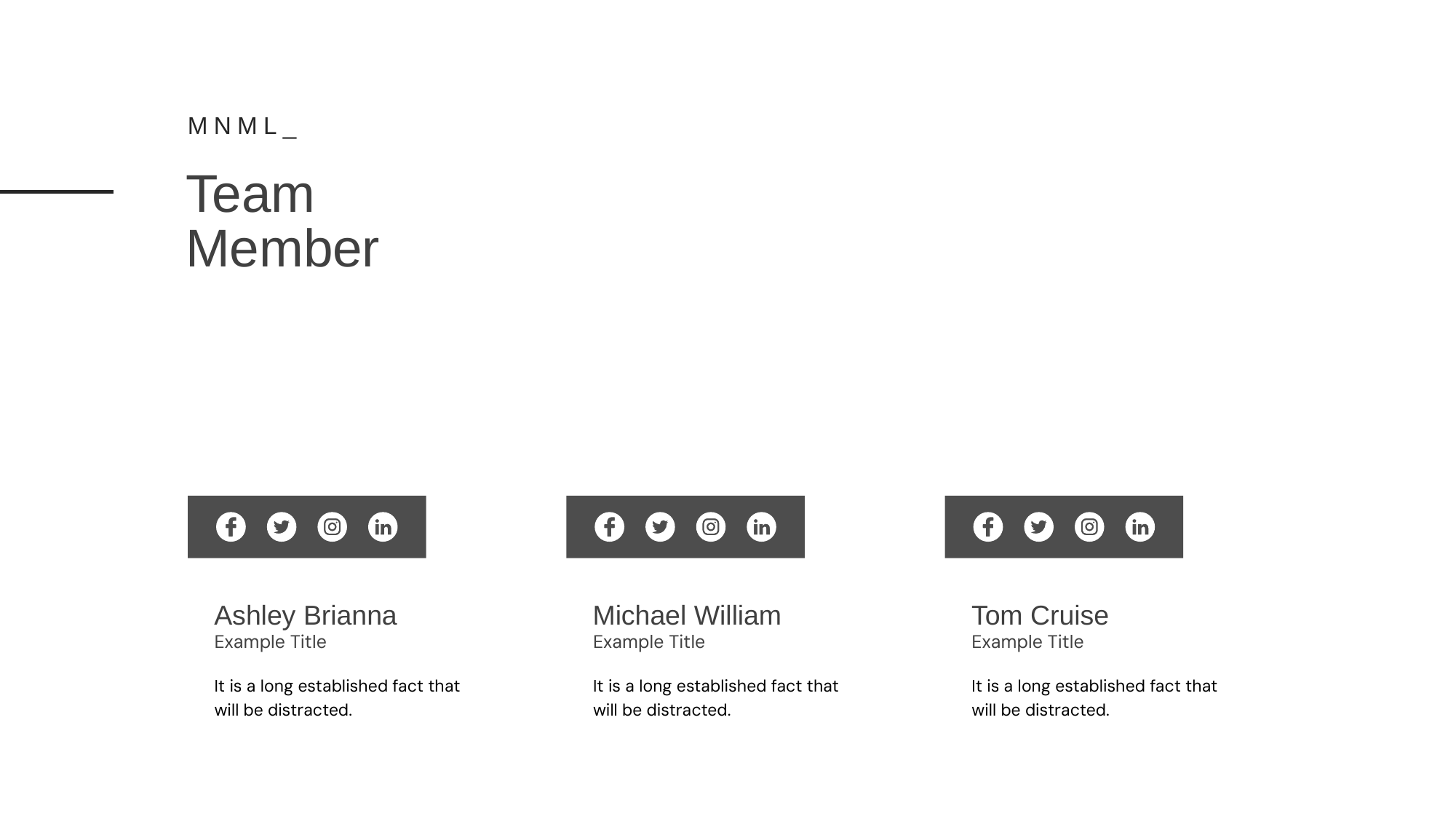

Mnml_
Team
Member

Ashley Brianna
Michael William
Tom Cruise
Example Title
Example Title
Example Title
It is a long established fact that
will be distracted.
It is a long established fact that
will be distracted.
It is a long established fact that
will be distracted.